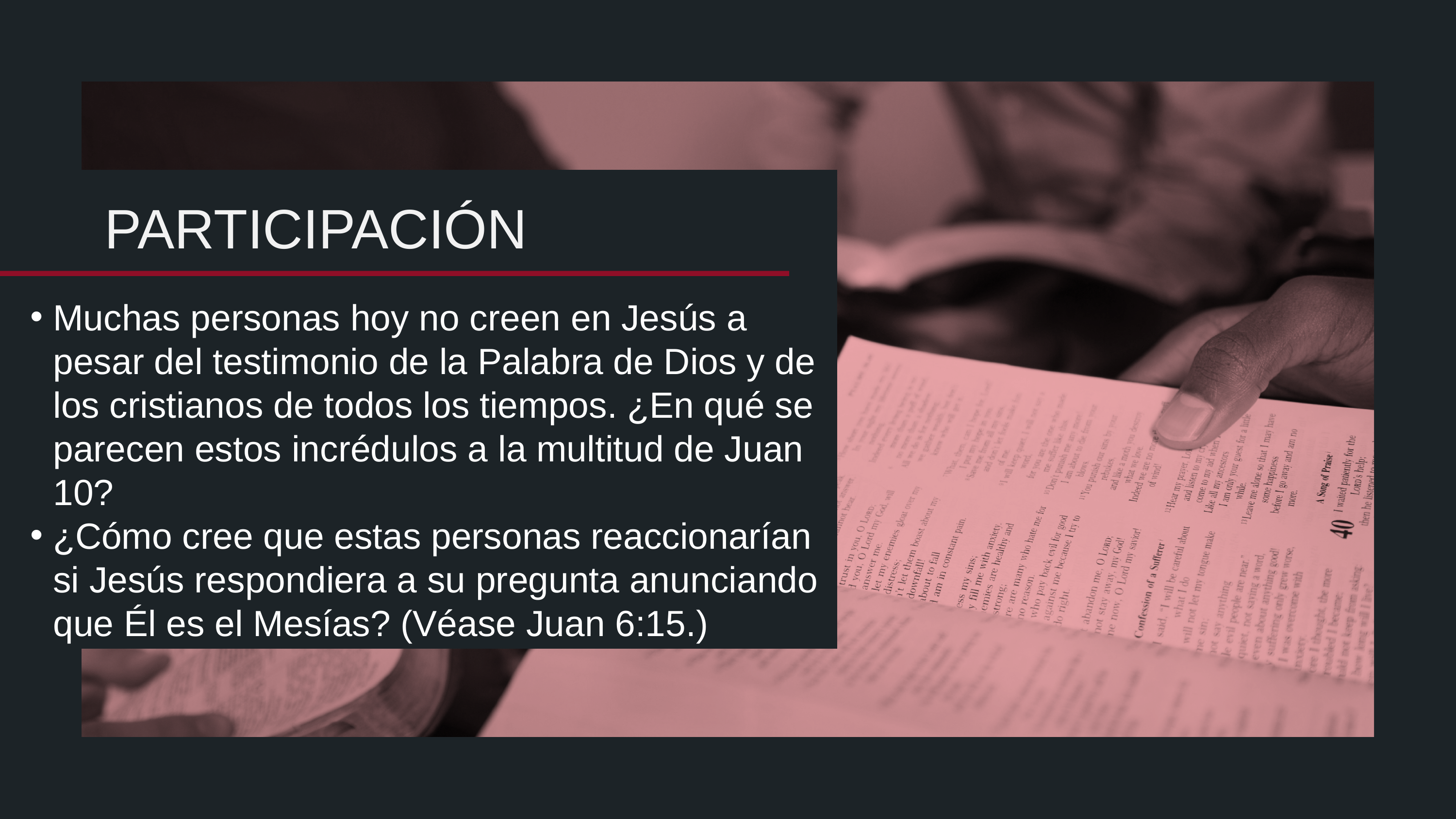

Muchas personas hoy no creen en Jesús a pesar del testimonio de la Palabra de Dios y de los cristianos de todos los tiempos. ¿En qué se parecen estos incrédulos a la multitud de Juan 10?
¿Cómo cree que estas personas reaccionarían si Jesús respondiera a su pregunta anunciando que Él es el Mesías? (Véase Juan 6:15.)